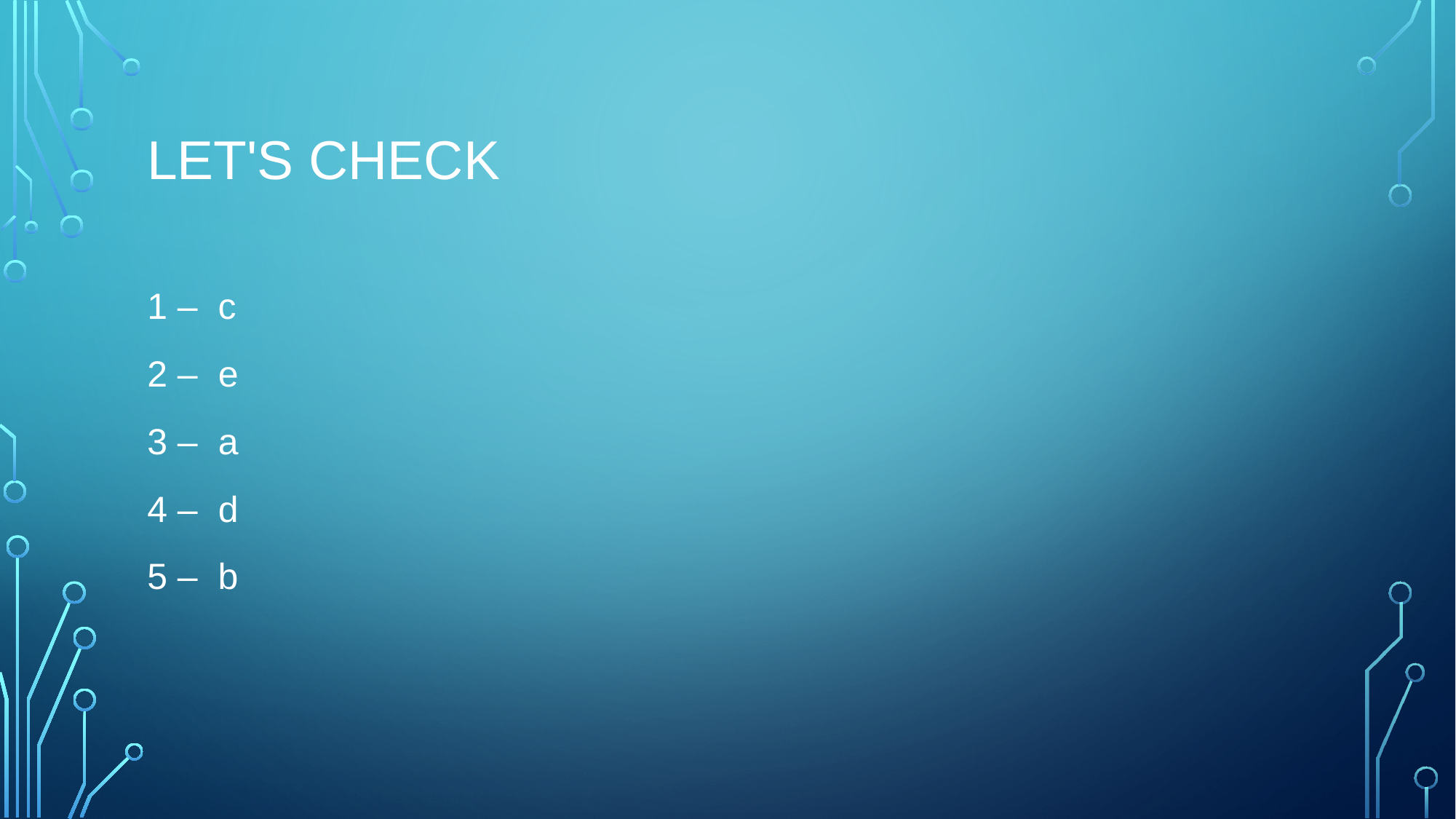

# let's check
1 –  c
2 –  e
3 –  a
4 –  d
5 –  b